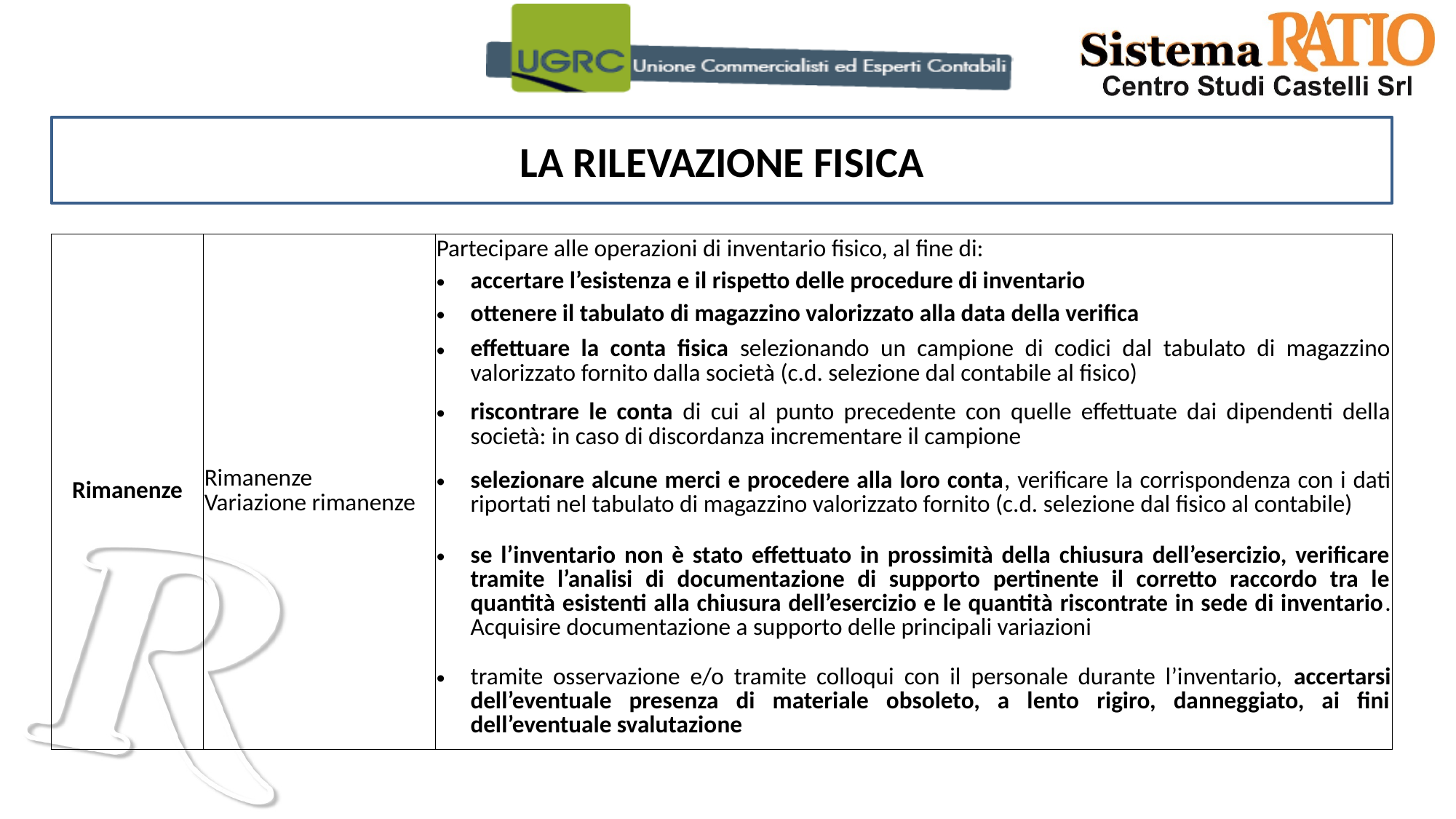

LA RILEVAZIONE FISICA
| Rimanenze | Rimanenze Variazione rimanenze | Partecipare alle operazioni di inventario fisico, al fine di: |
| --- | --- | --- |
|  |  | accertare l’esistenza e il rispetto delle procedure di inventario |
|  |  | ottenere il tabulato di magazzino valorizzato alla data della verifica |
|  |  | effettuare la conta fisica selezionando un campione di codici dal tabulato di magazzino valorizzato fornito dalla società (c.d. selezione dal contabile al fisico) |
|  |  | riscontrare le conta di cui al punto precedente con quelle effettuate dai dipendenti della società: in caso di discordanza incrementare il campione |
|  |  | selezionare alcune merci e procedere alla loro conta, verificare la corrispondenza con i dati riportati nel tabulato di magazzino valorizzato fornito (c.d. selezione dal fisico al contabile) |
|  |  | se l’inventario non è stato effettuato in prossimità della chiusura dell’esercizio, verificare tramite l’analisi di documentazione di supporto pertinente il corretto raccordo tra le quantità esistenti alla chiusura dell’esercizio e le quantità riscontrate in sede di inventario. Acquisire documentazione a supporto delle principali variazioni |
|  |  | tramite osservazione e/o tramite colloqui con il personale durante l’inventario, accertarsi dell’eventuale presenza di materiale obsoleto, a lento rigiro, danneggiato, ai fini dell’eventuale svalutazione |